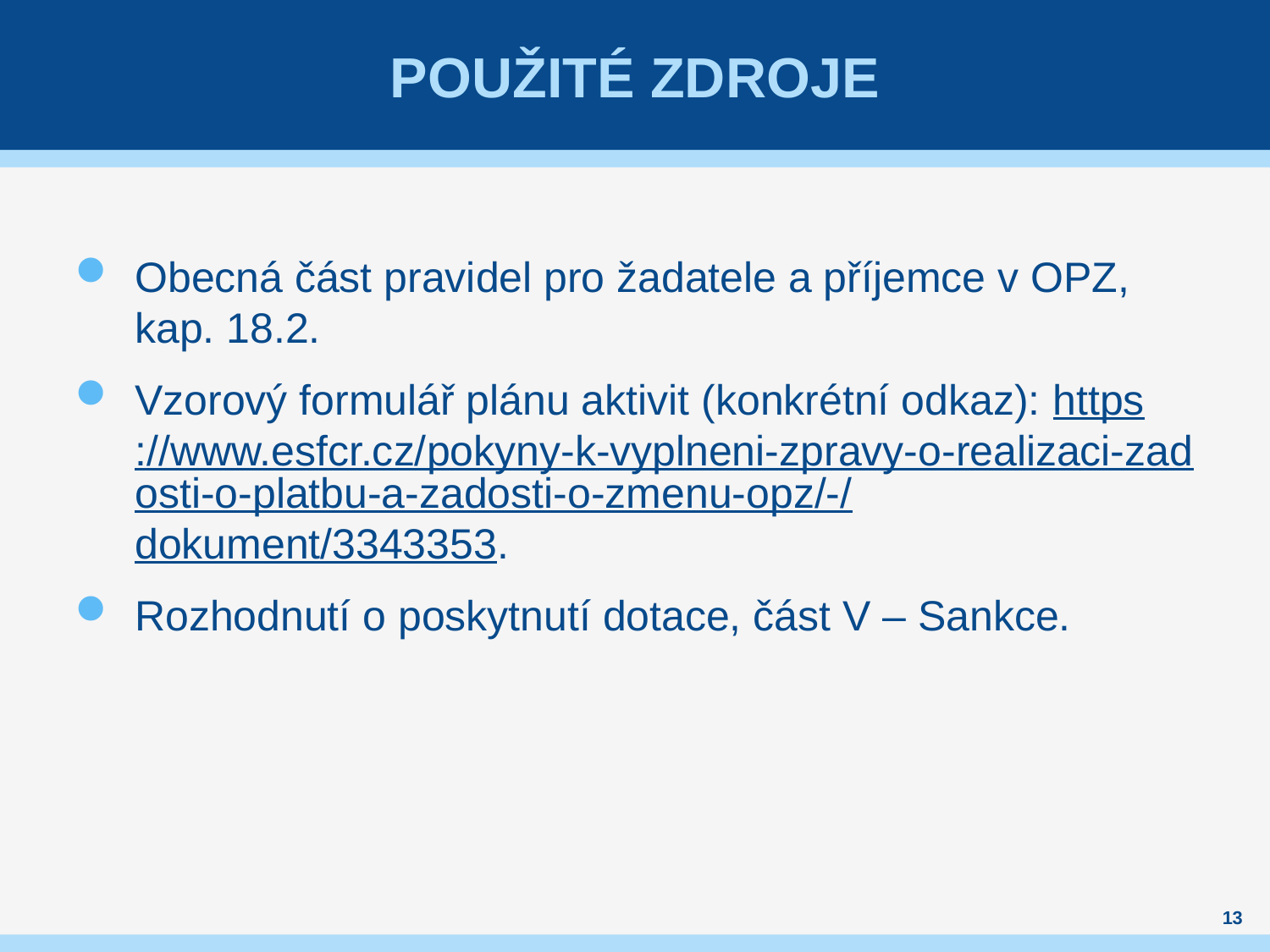

# Použité zdroje
Obecná část pravidel pro žadatele a příjemce v OPZ, kap. 18.2.
Vzorový formulář plánu aktivit (konkrétní odkaz): https://www.esfcr.cz/pokyny-k-vyplneni-zpravy-o-realizaci-zadosti-o-platbu-a-zadosti-o-zmenu-opz/-/dokument/3343353.
Rozhodnutí o poskytnutí dotace, část V – Sankce.

13